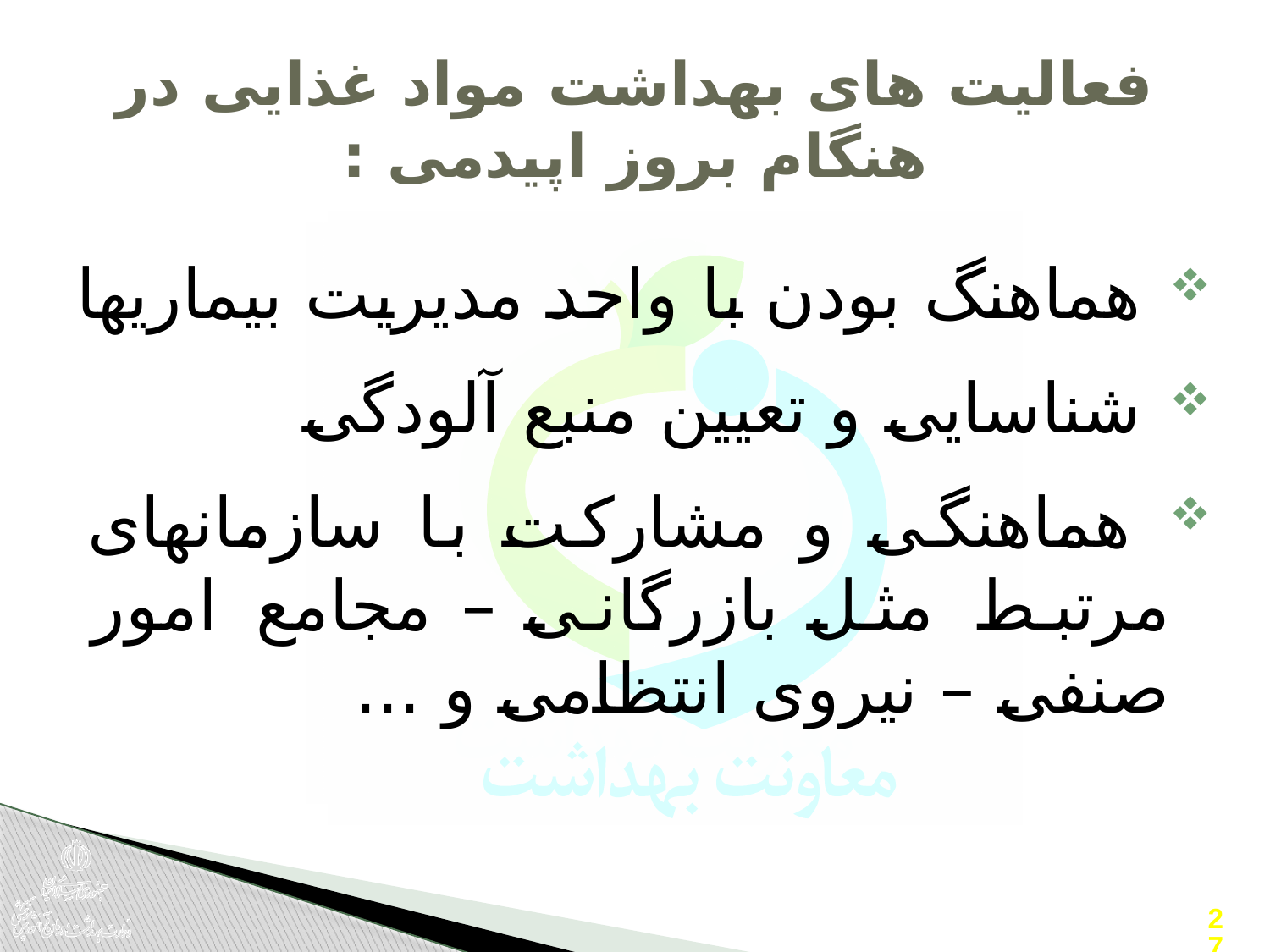

# فعالیت های بهداشت مواد غذایی در هنگام بروز اپیدمی :
 هماهنگ بودن با واحد مدیریت بیماریها

 شناسایی و تعیین منبع آلودگی

 هماهنگی و مشارکت با سازمانهای مرتبط مثل بازرگانی – مجامع امور صنفی – نیروی انتظامی و ...

27